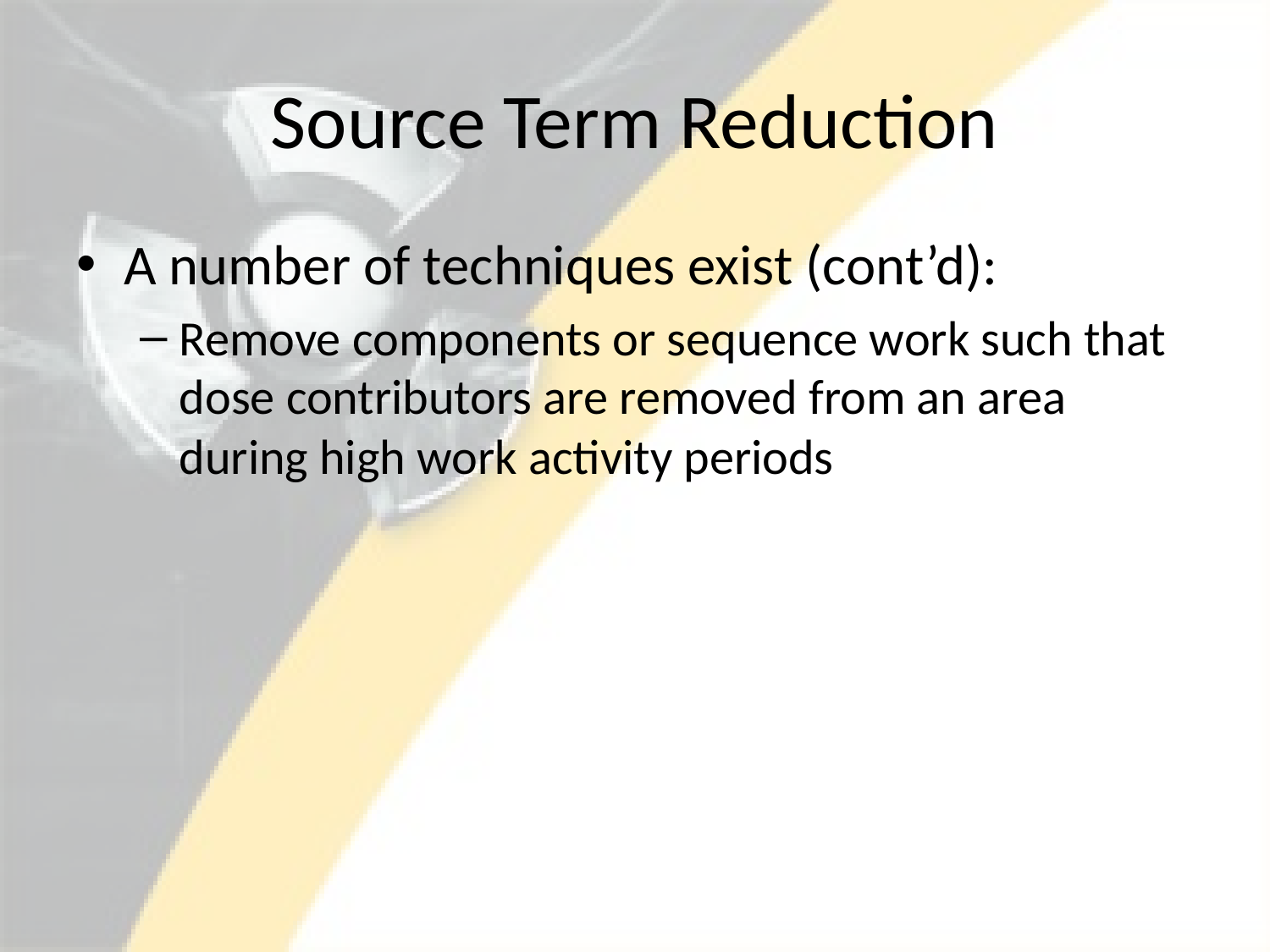

# Source Term Reduction
A number of techniques exist (cont’d):
Remove components or sequence work such that dose contributors are removed from an area during high work activity periods